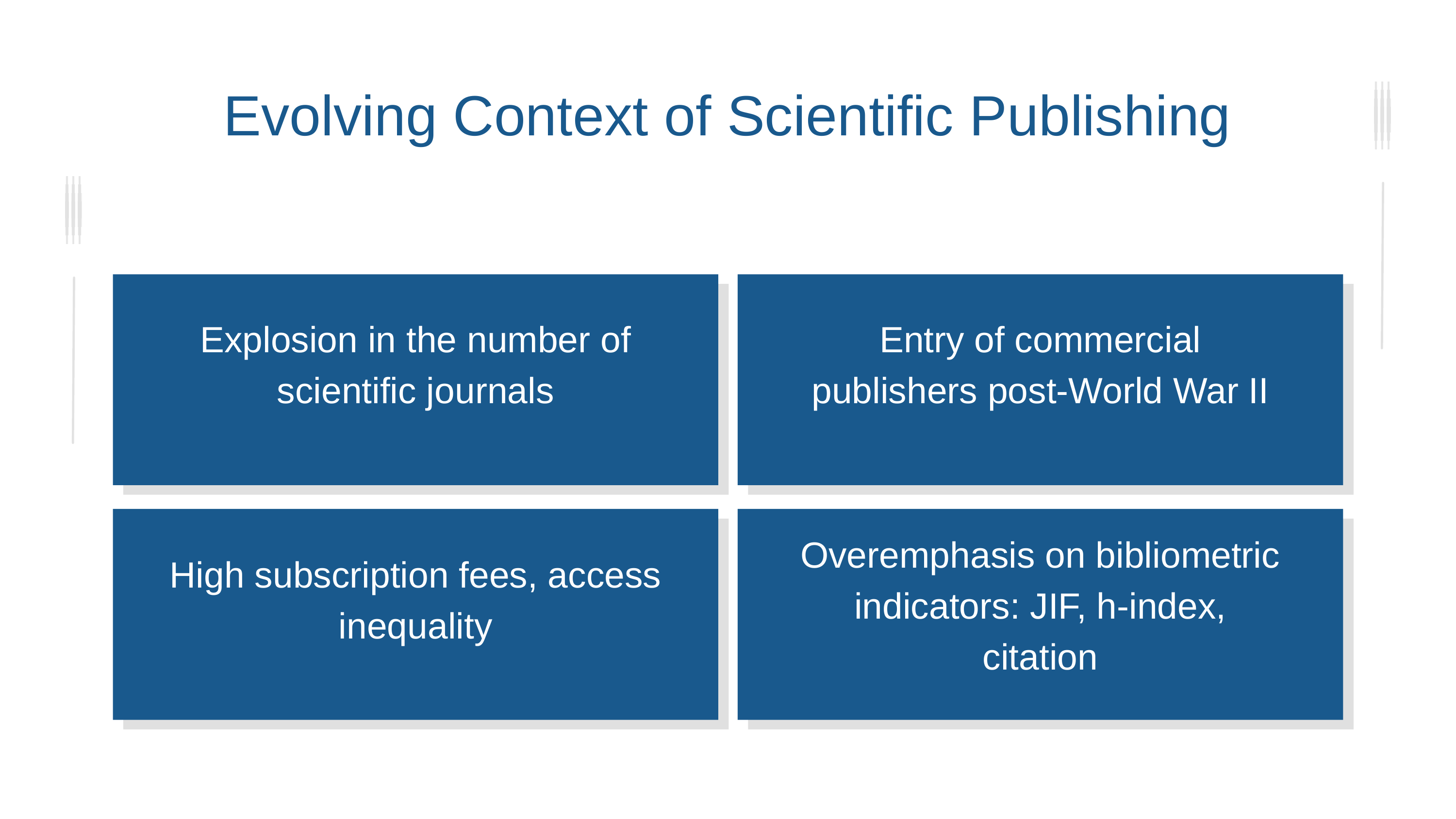

Evolving Context of Scientific Publishing

Explosion in the number of scientific journals

Entry of commercial publishers post-World War II

Overemphasis on bibliometric indicators: JIF, h-index, citation

High subscription fees, access inequality